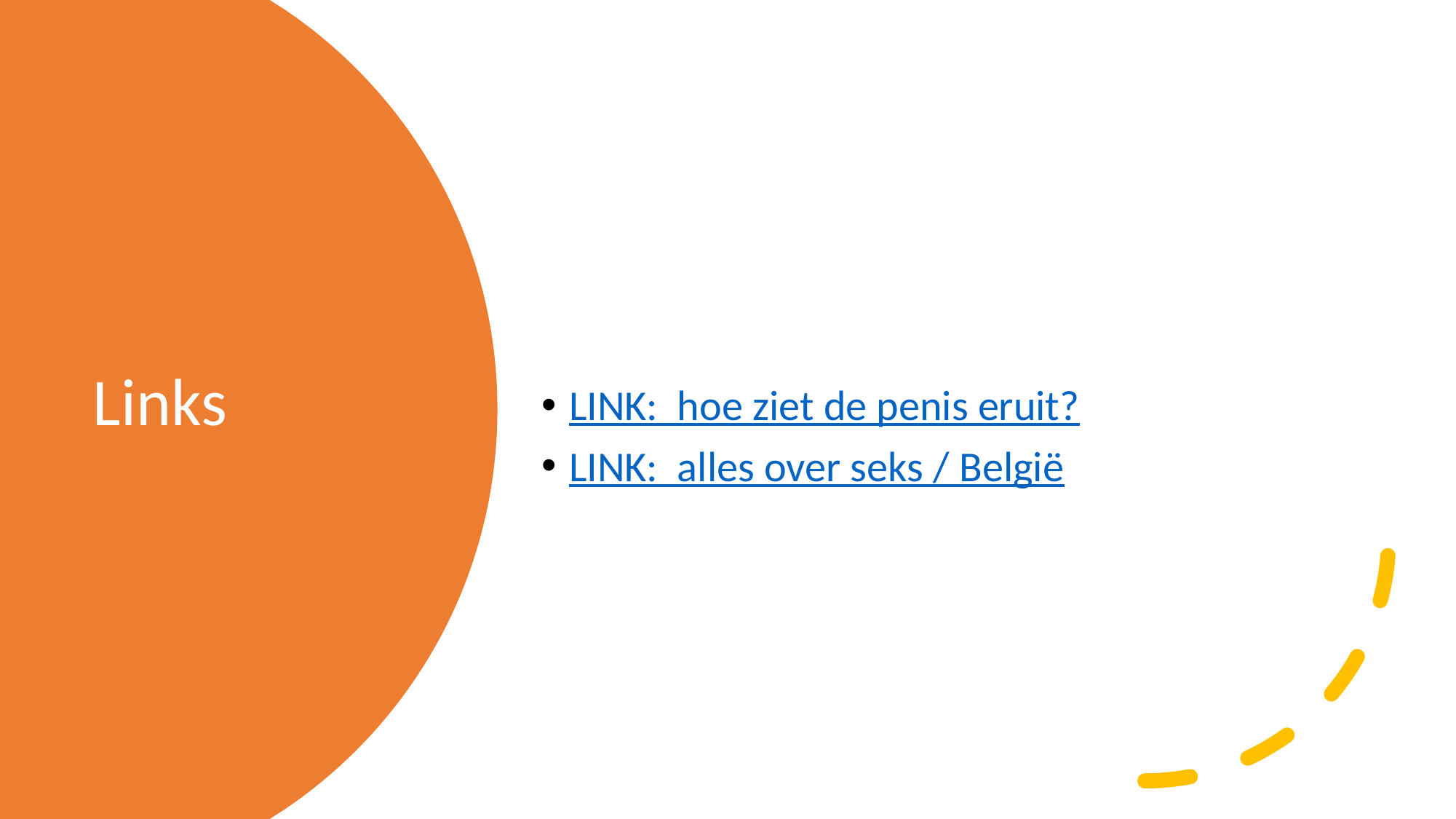

LINK:  hoe ziet de penis eruit?
LINK:  alles over seks / België
# Links